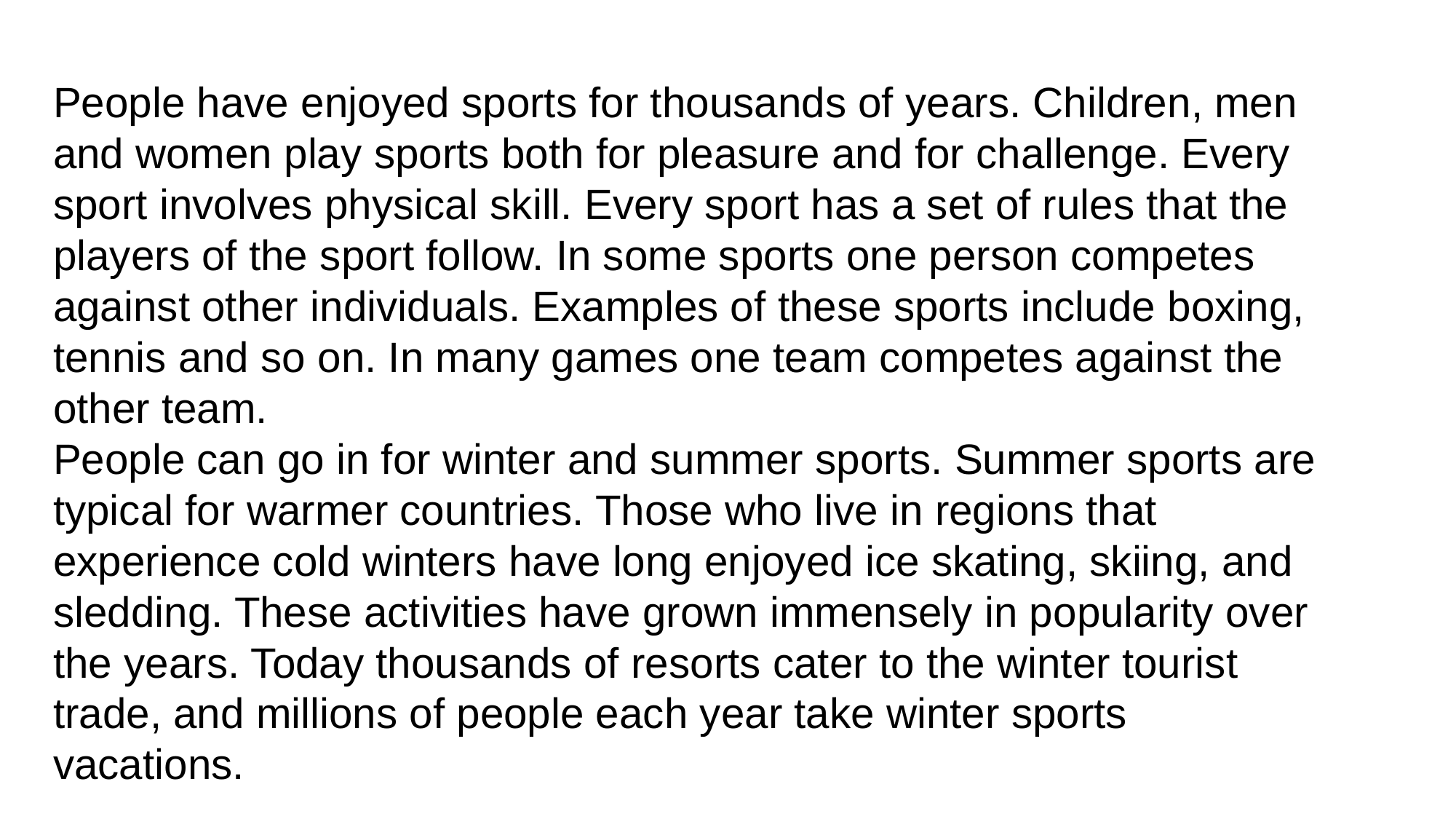

People have enjoyed sports for thousands of years. Children, men and women play sports both for pleasure and for challenge. Every sport involves physical skill. Every sport has a set of rules that the players of the sport follow. In some sports one person competes against other individuals. Examples of these sports include boxing, tennis and so on. In many games one team competes against the other team.
People can go in for winter and summer sports. Summer sports are typical for warmer countries. Those who live in regions that experience cold winters have long enjoyed ice skating, skiing, and sledding. These activities have grown immensely in popularity over the years. Today thousands of resorts cater to the winter tourist trade, and millions of people each year take winter sports vacations.